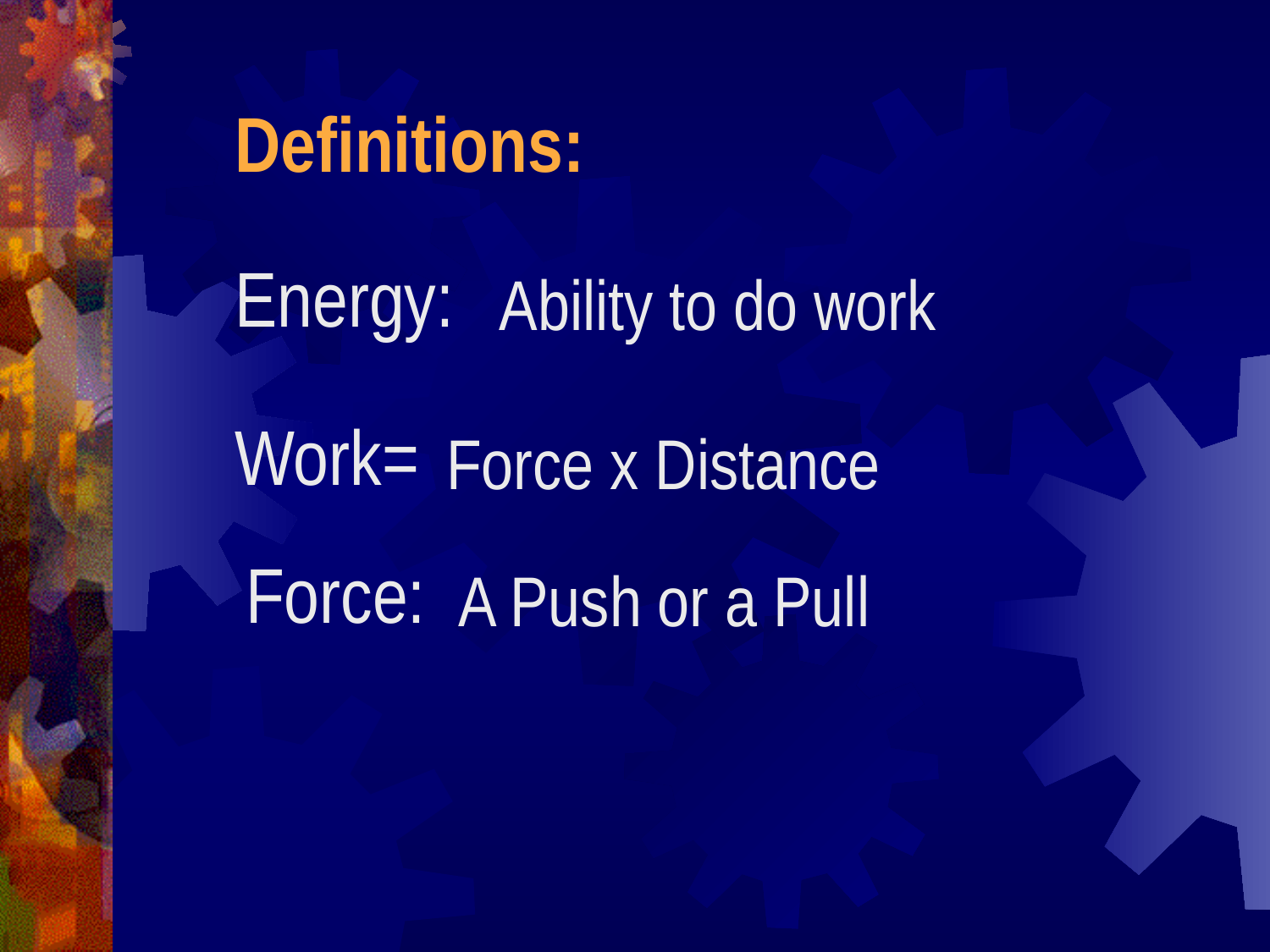

Definitions:
Energy:
Ability to do work
Work=
Force x Distance
Force:
A Push or a Pull